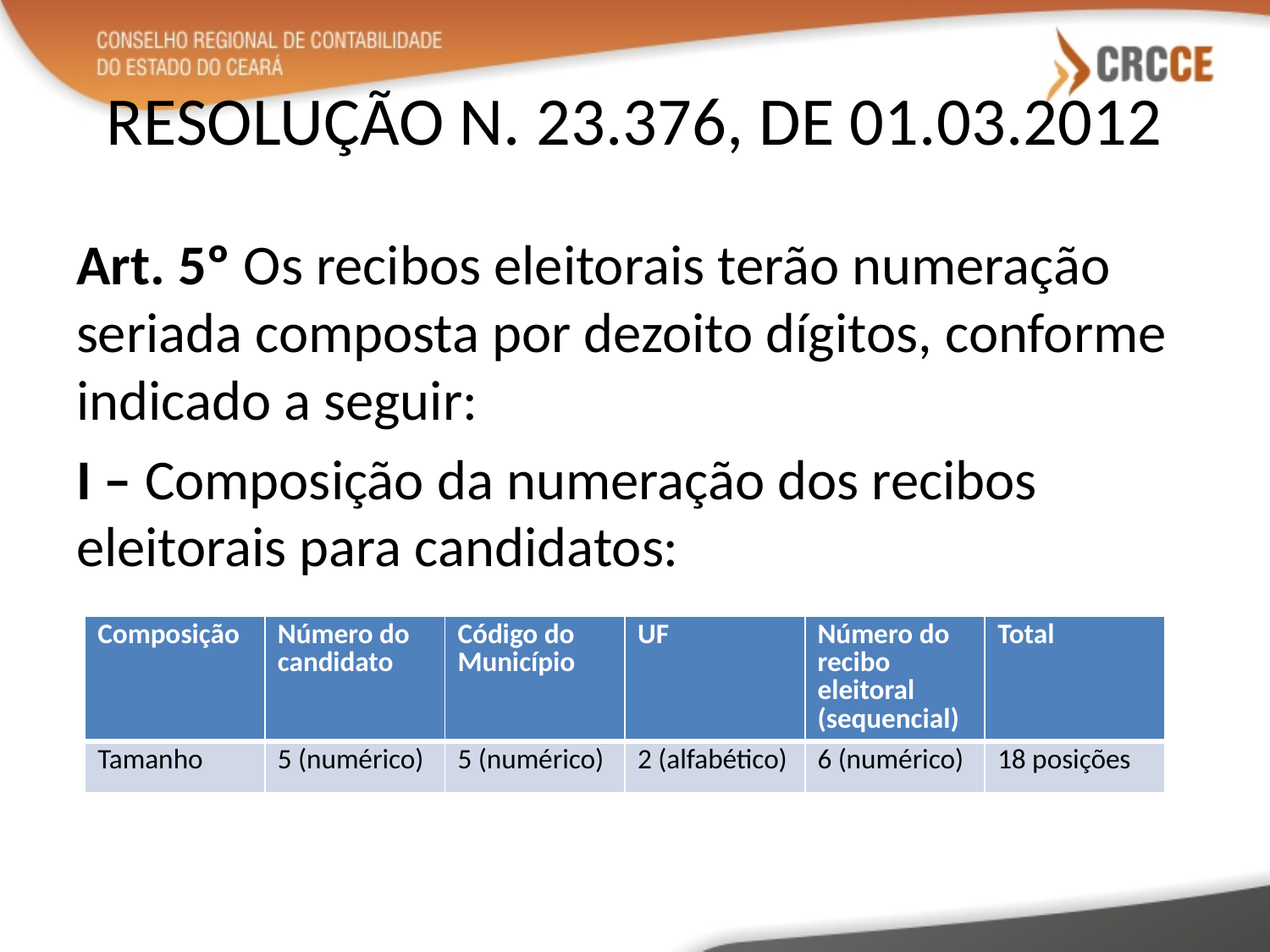

# RESOLUÇÃO N. 23.376, DE 01.03.2012
Art. 5º Os recibos eleitorais terão numeração seriada composta por dezoito dígitos, conforme indicado a seguir:
I – Composição da numeração dos recibos eleitorais para candidatos:

| Composição | Número do candidato | Código do Município | UF | Número do recibo eleitoral (sequencial) | Total |
| --- | --- | --- | --- | --- | --- |
| Tamanho | 5 (numérico) | 5 (numérico) | 2 (alfabético) | 6 (numérico) | 18 posições |